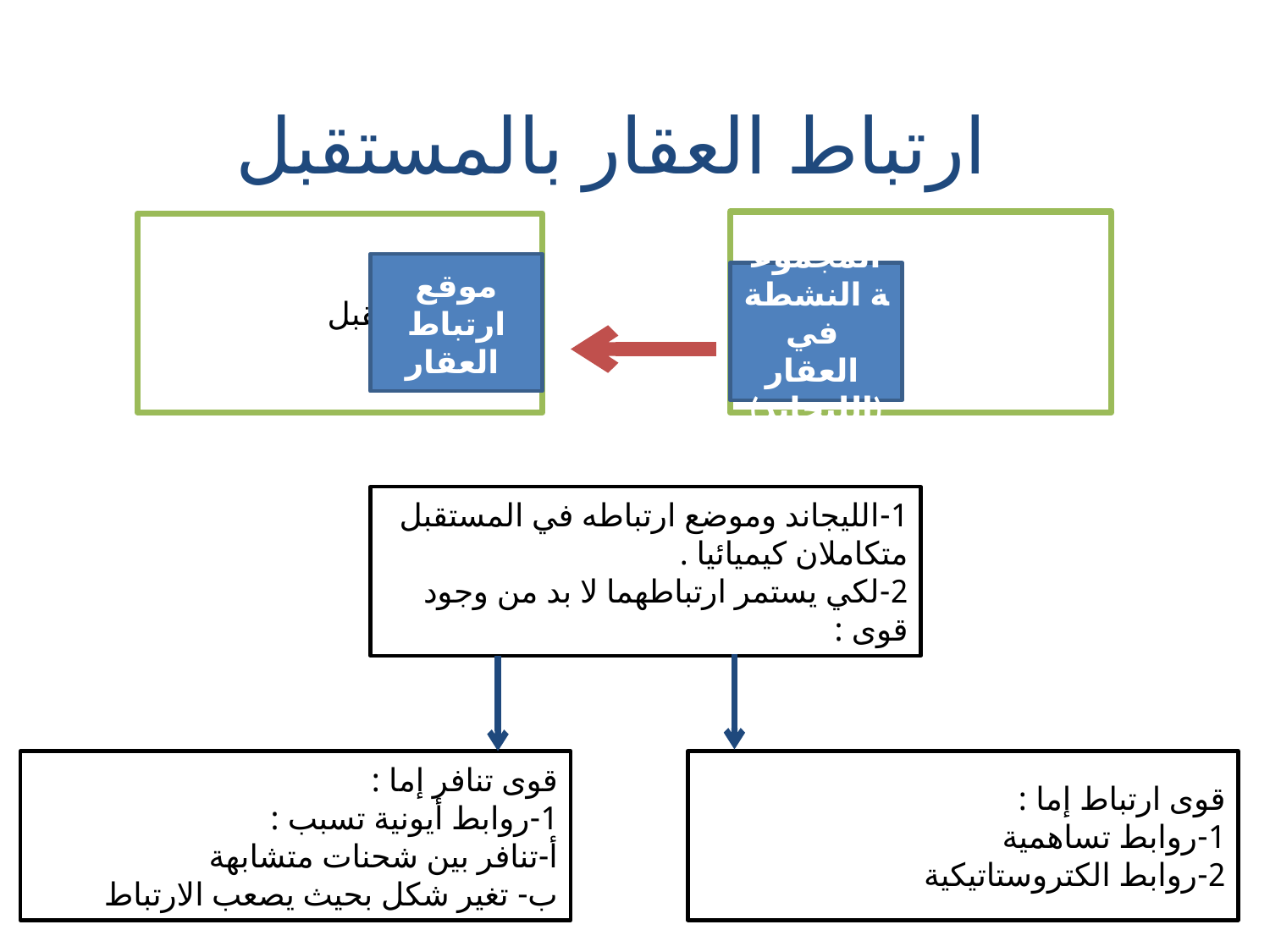

# ارتباط العقار بالمستقبل
الدواء
             المستقبل
موقع ارتباط العقار
المجموعة النشطة في
العقار
(الليجاند)
1-الليجاند وموضع ارتباطه في المستقبل متكاملان كيميائيا .
2-لكي يستمر ارتباطهما لا بد من وجود قوى :
قوى تنافر إما :
1-روابط أيونية تسبب :
	أ-تنافر بين شحنات متشابهة
	ب- تغير شكل بحيث يصعب الارتباط
قوى ارتباط إما :
1-روابط تساهمية
2-روابط الكتروستاتيكية